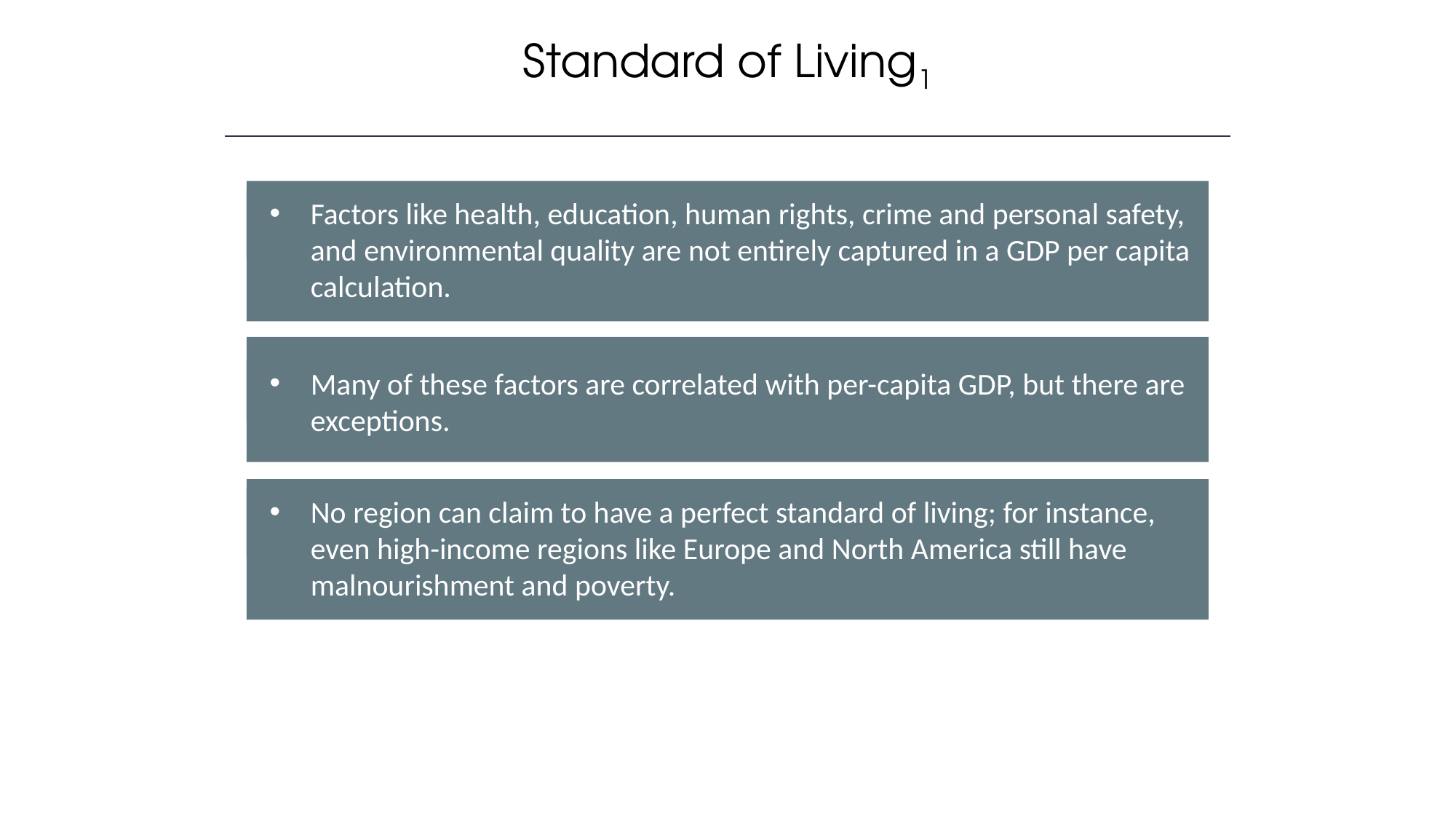

Standard of Living1

Factors like health, education, human rights, crime and personal safety, and environmental quality are not entirely captured in a GDP per capita calculation.

Many of these factors are correlated with per-capita GDP, but there are exceptions.

No region can claim to have a perfect standard of living; for instance, even high-income regions like Europe and North America still have malnourishment and poverty.